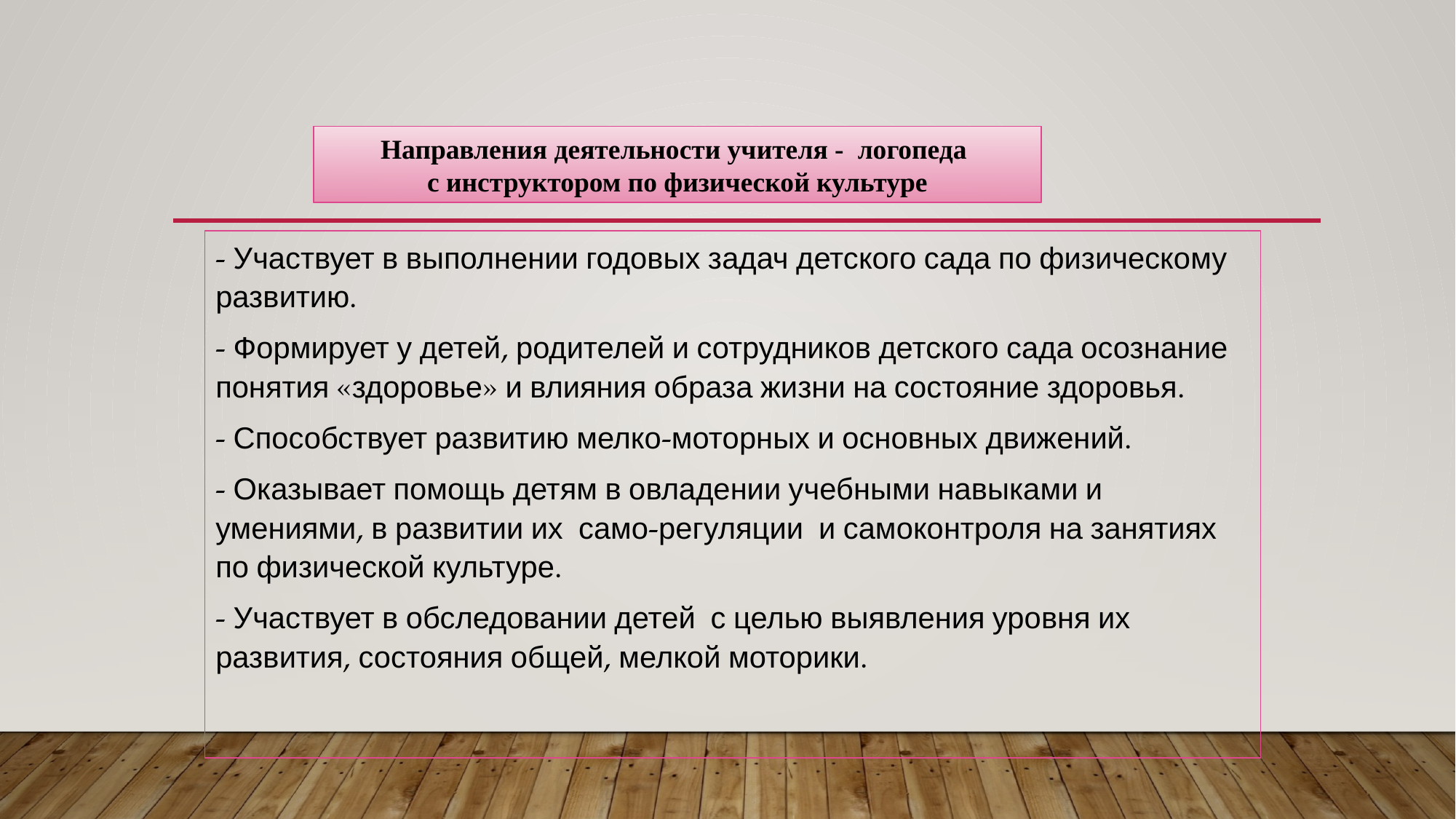

Направления деятельности учителя -  логопеда
с инструктором по физической культуре
- Участвует в выполнении годовых задач детского сада по физическому развитию.
- Формирует у детей, родителей и сотрудников детского сада осознание понятия «здоровье» и влияния образа жизни на состояние здоровья.
- Способствует развитию мелко-моторных и основных движений.
- Оказывает помощь детям в овладении учебными навыками и умениями, в развитии их  само-регуляции  и самоконтроля на занятиях по физической культуре.
- Участвует в обследовании детей  с целью выявления уровня их развития, состояния общей, мелкой моторики.